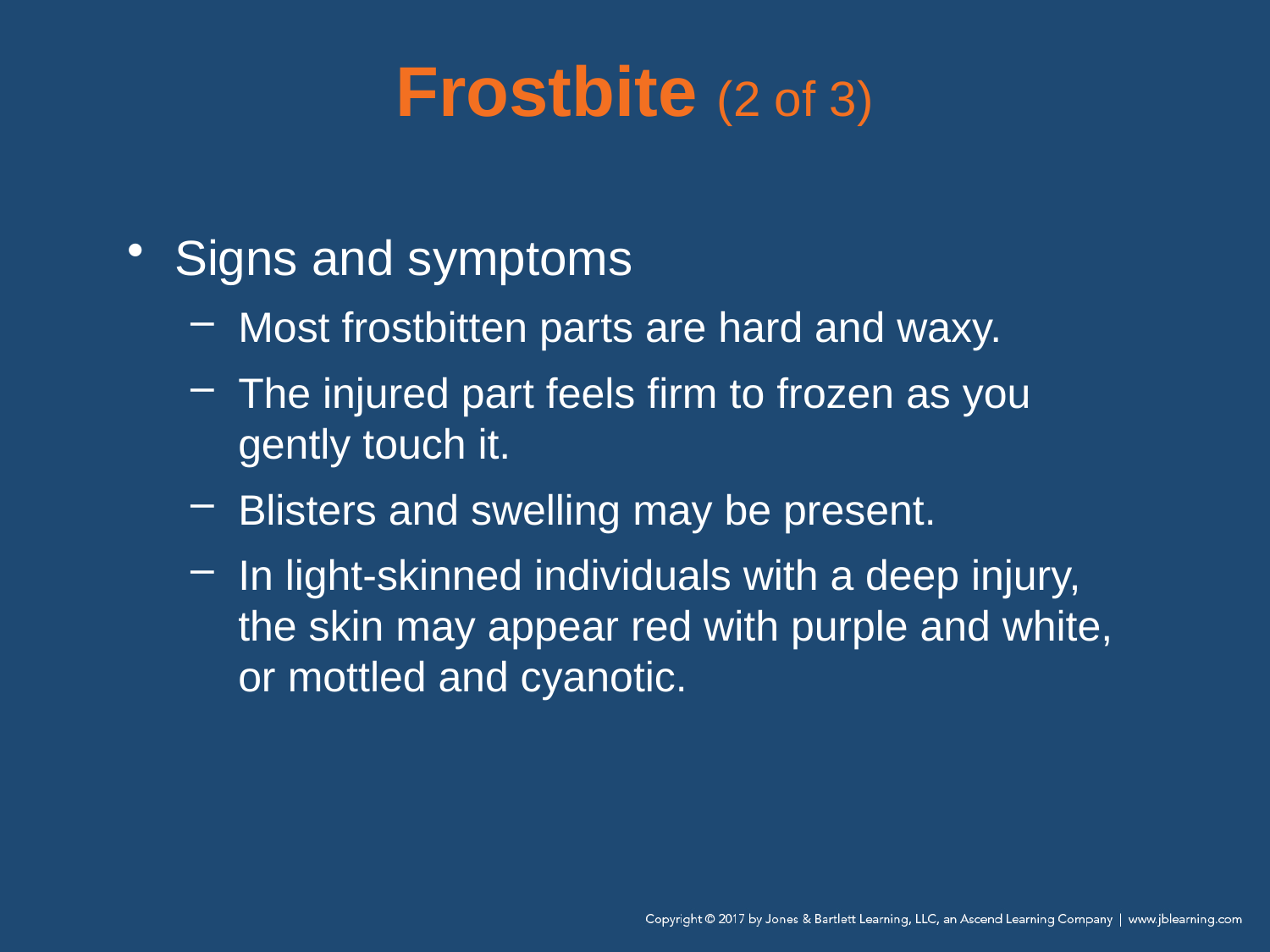

# Frostbite (2 of 3)
Signs and symptoms
Most frostbitten parts are hard and waxy.
The injured part feels firm to frozen as you gently touch it.
Blisters and swelling may be present.
In light-skinned individuals with a deep injury, the skin may appear red with purple and white, or mottled and cyanotic.